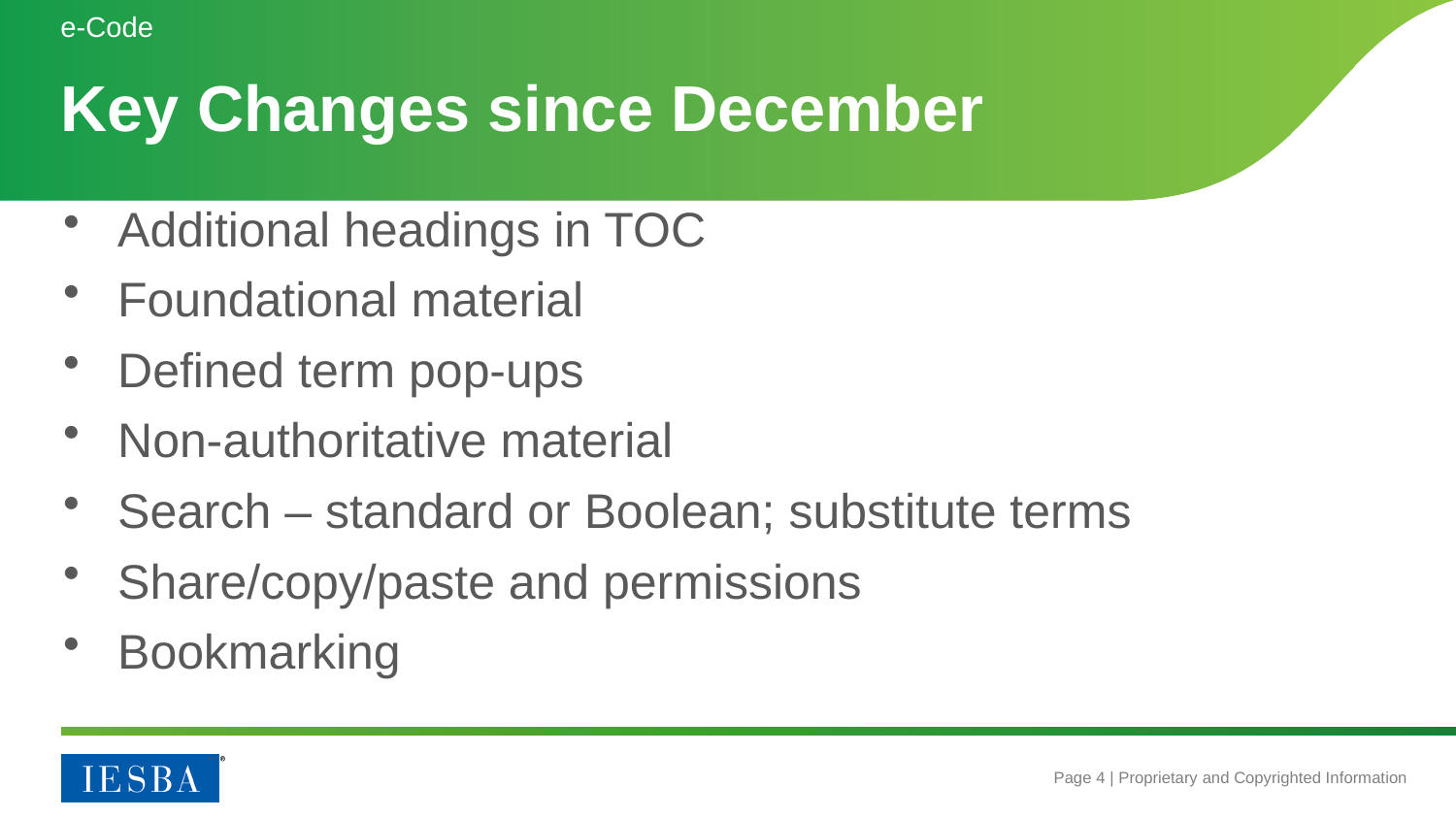

e-Code
# Key Changes since December
Additional headings in TOC
Foundational material
Defined term pop-ups
Non-authoritative material
Search – standard or Boolean; substitute terms
Share/copy/paste and permissions
Bookmarking